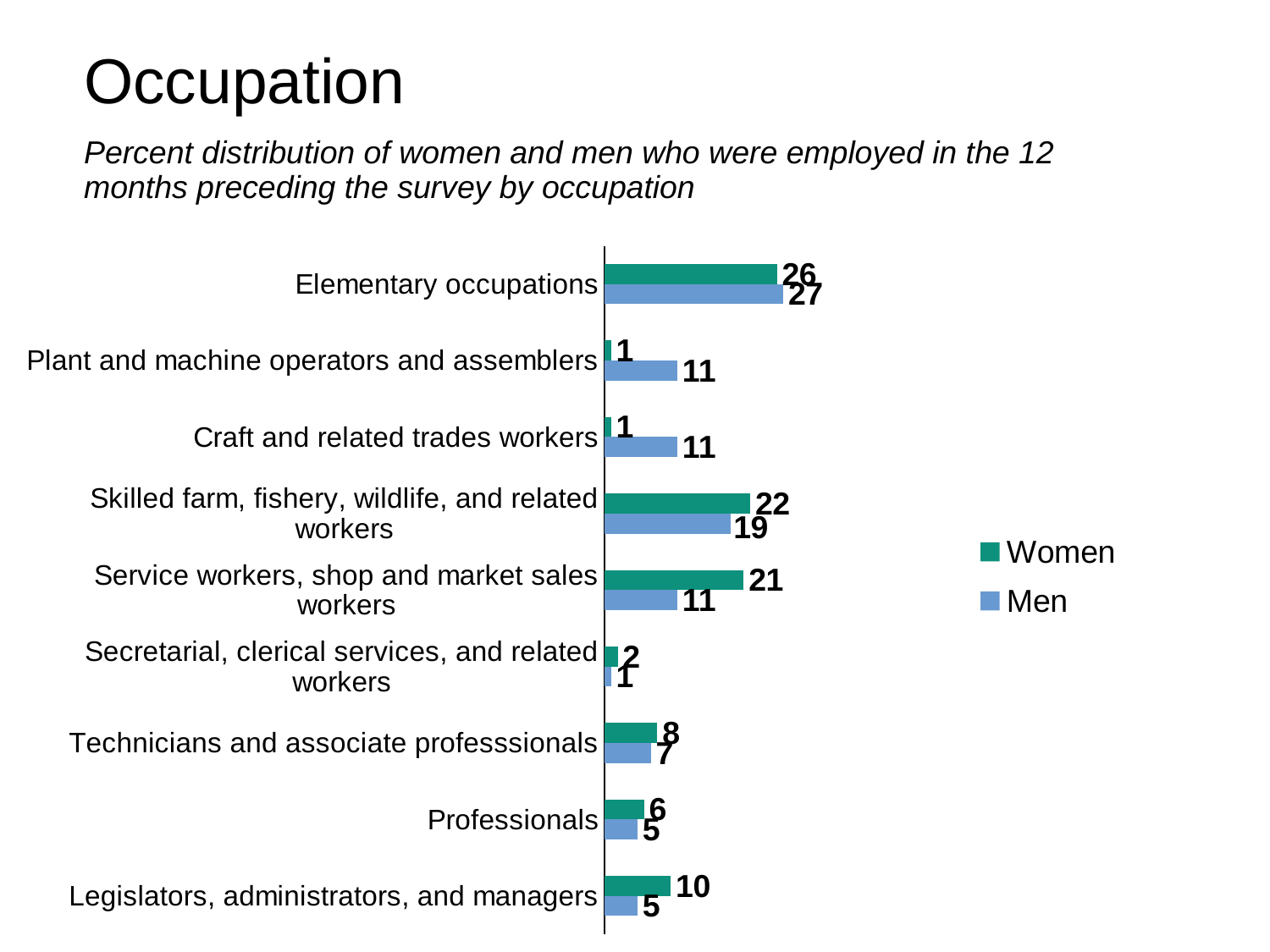

# Occupation
Percent distribution of women and men who were employed in the 12 months preceding the survey by occupation

### Chart

| Category | Men | Women |
|---|---|---|
| Legislators, administrators, and managers | 5.0 | 10.0 |
| Professionals | 5.0 | 6.0 |
| Technicians and associate professsionals | 7.0 | 8.0 |
| Secretarial, clerical services, and related workers | 1.0 | 2.0 |
| Service workers, shop and market sales workers | 11.0 | 21.0 |
| Skilled farm, fishery, wildlife, and related workers | 19.0 | 22.0 |
| Craft and related trades workers | 11.0 | 1.0 |
| Plant and machine operators and assemblers | 11.0 | 1.0 |
| Elementary occupations | 27.0 | 26.0 |